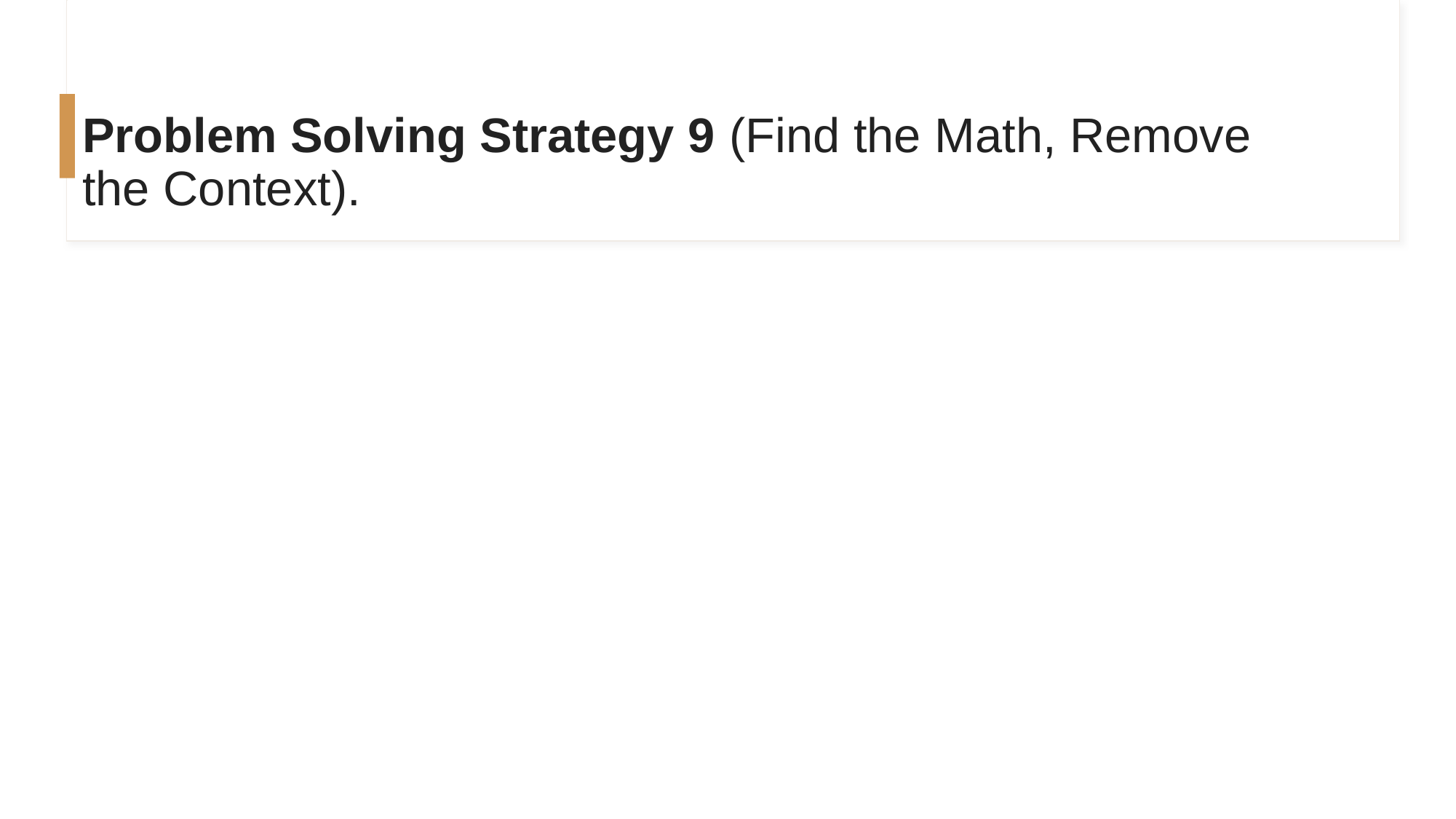

# Problem Solving Strategy 9 (Find the Math, Remove the Context).